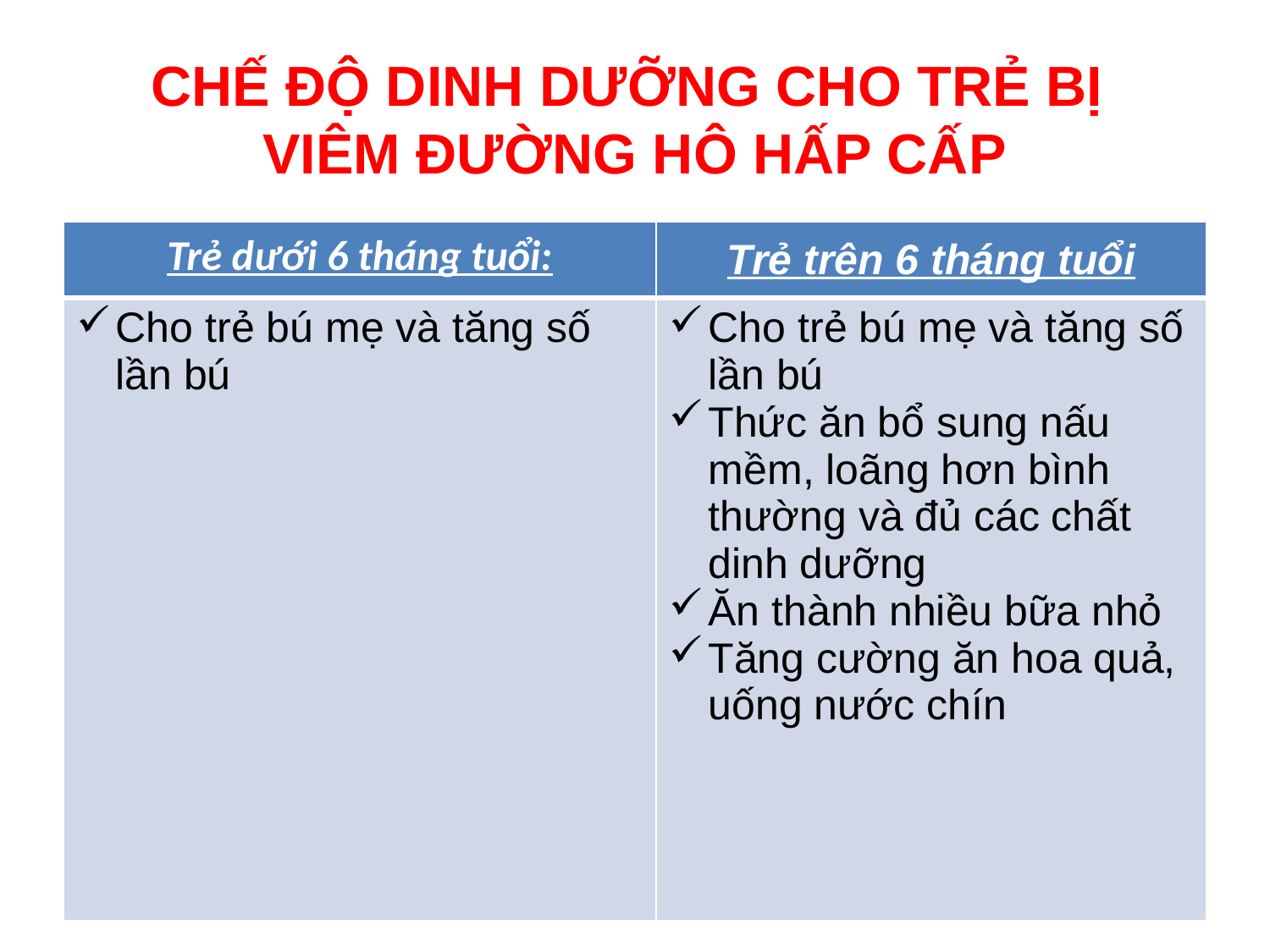

# CHẾ ĐỘ DINH DƯỠNG CHO TRẺ BỊ VIÊM ĐƯỜNG HÔ HẤP CẤP
| Trẻ dưới 6 tháng tuổi: | Trẻ trên 6 tháng tuổi |
| --- | --- |
| Cho trẻ bú mẹ và tăng số lần bú | Cho trẻ bú mẹ và tăng số lần bú Thức ăn bổ sung nấu mềm, loãng hơn bình thường và đủ các chất dinh dưỡng Ăn thành nhiều bữa nhỏ Tăng cường ăn hoa quả, uống nước chín |